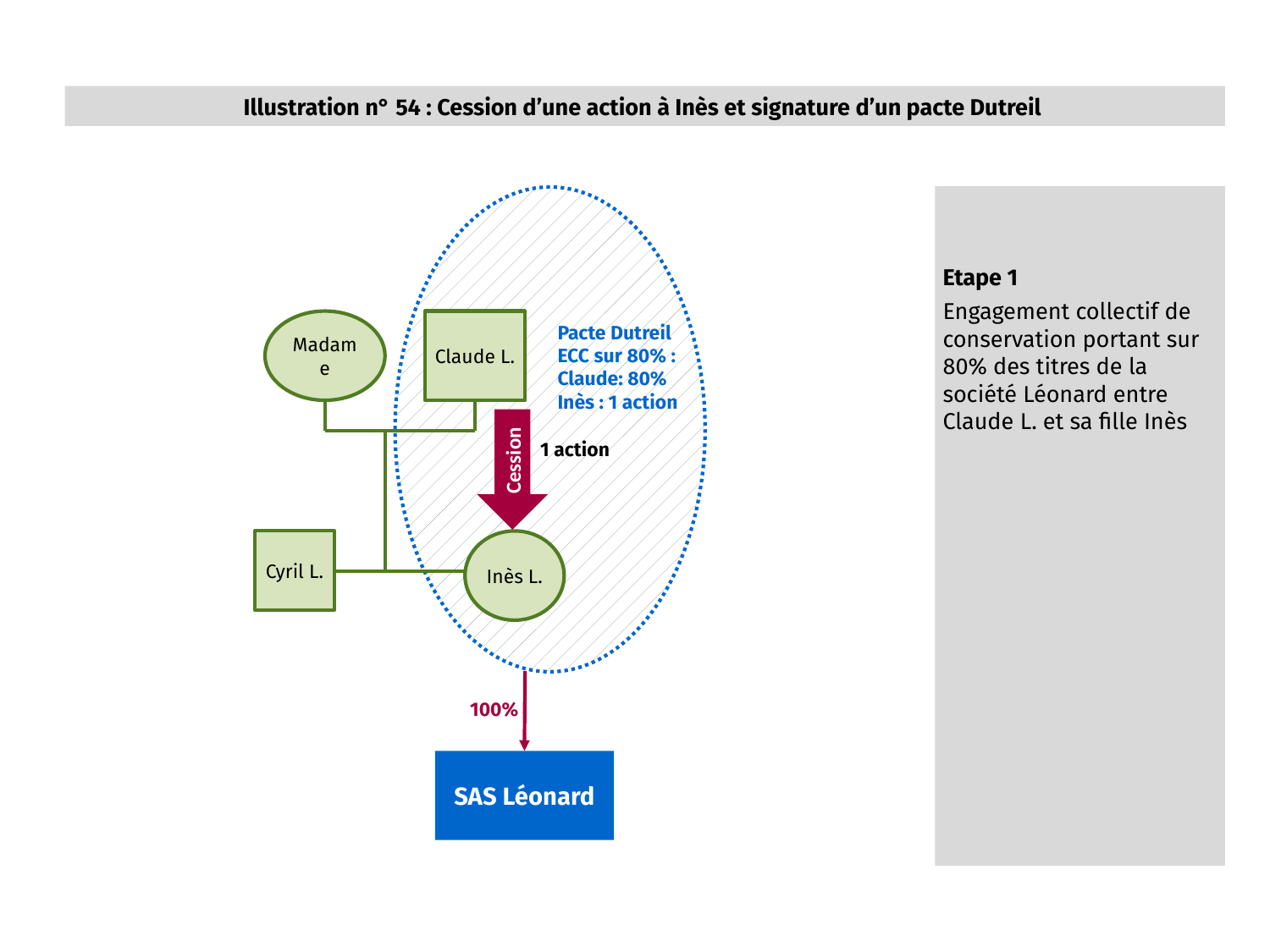

Illustration n° 54 : Cession d’une action à Inès et signature d’un pacte Dutreil

Etape 1
Engagement collectif de conservation portant sur 80% des titres de la société Léonard entre Claude L. et sa fille Inès
Madame
Claude L.
Pacte Dutreil
ECC sur 80% :
Claude: 80%
Inès : 1 action
1 action
Cession
Cyril L.
Inès L.
100%
SAS Léonard